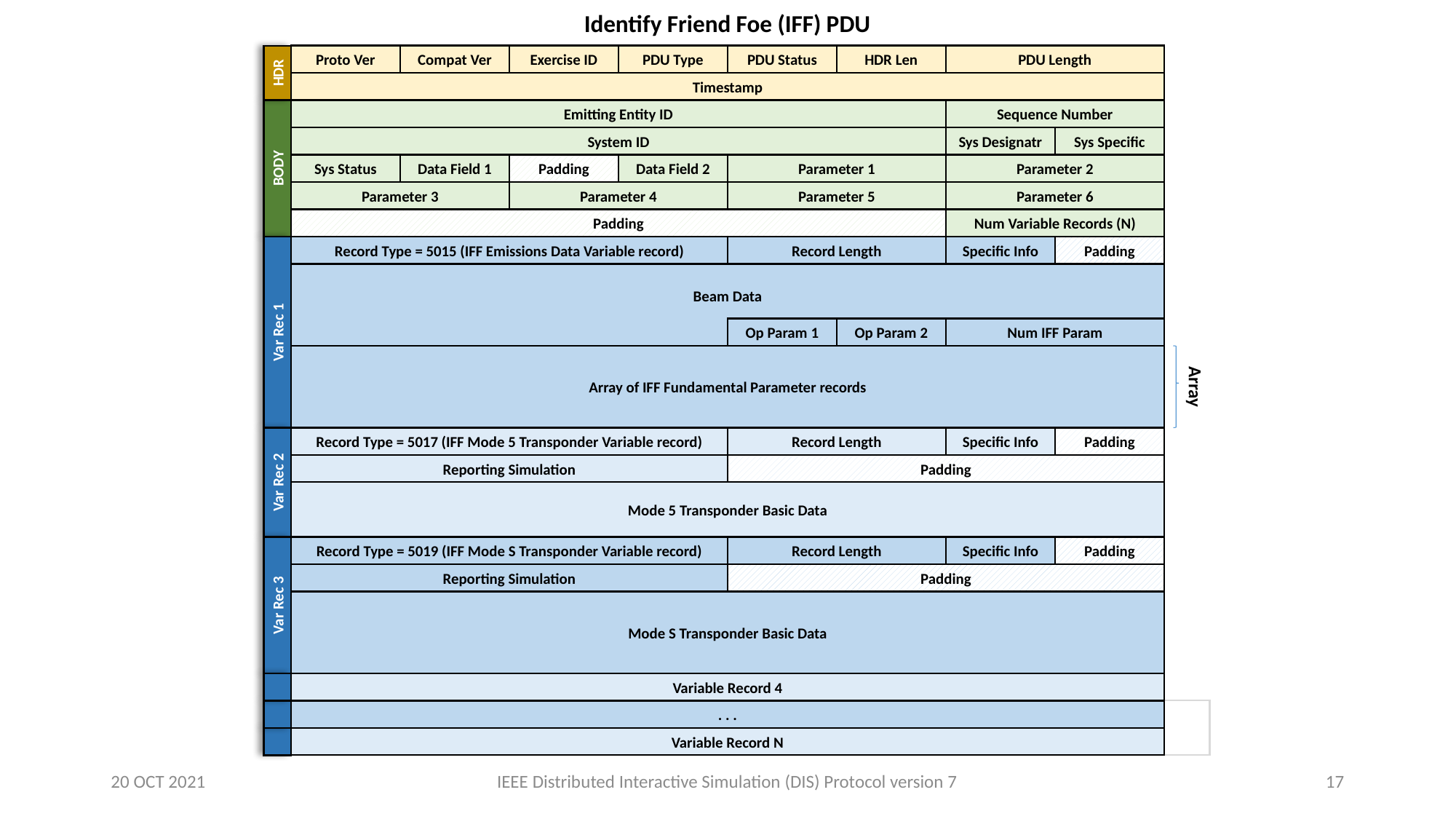

Identify Friend Foe (IFF) PDU
Proto Ver
Compat Ver
Exercise ID
PDU Type
PDU Status
HDR Len
PDU Length
HDR
Timestamp
Emitting Entity ID
Sequence Number
System ID
Sys Designatr
Sys Specific
BODY
Sys Status
Data Field 1
Padding
Data Field 2
Parameter 1
Parameter 2
Parameter 3
Parameter 4
Parameter 5
Parameter 6
Padding
Num Variable Records (N)
Record Type = 5015 (IFF Emissions Data Variable record)
Record Length
Specific Info
Padding
Beam Data

Var Rec 1
Op Param 1
Op Param 2
Num IFF Param
Array of IFF Fundamental Parameter records

Array
Record Type = 5017 (IFF Mode 5 Transponder Variable record)
Record Length
Specific Info
Padding
Reporting Simulation
Padding
Var Rec 2
Mode 5 Transponder Basic Data
Record Type = 5019 (IFF Mode S Transponder Variable record)
Record Length
Specific Info
Padding
Reporting Simulation
Padding
Var Rec 3
Mode S Transponder Basic Data

Variable Record 4

. . .

Variable Record N
20 OCT 2021
IEEE Distributed Interactive Simulation (DIS) Protocol version 7
17